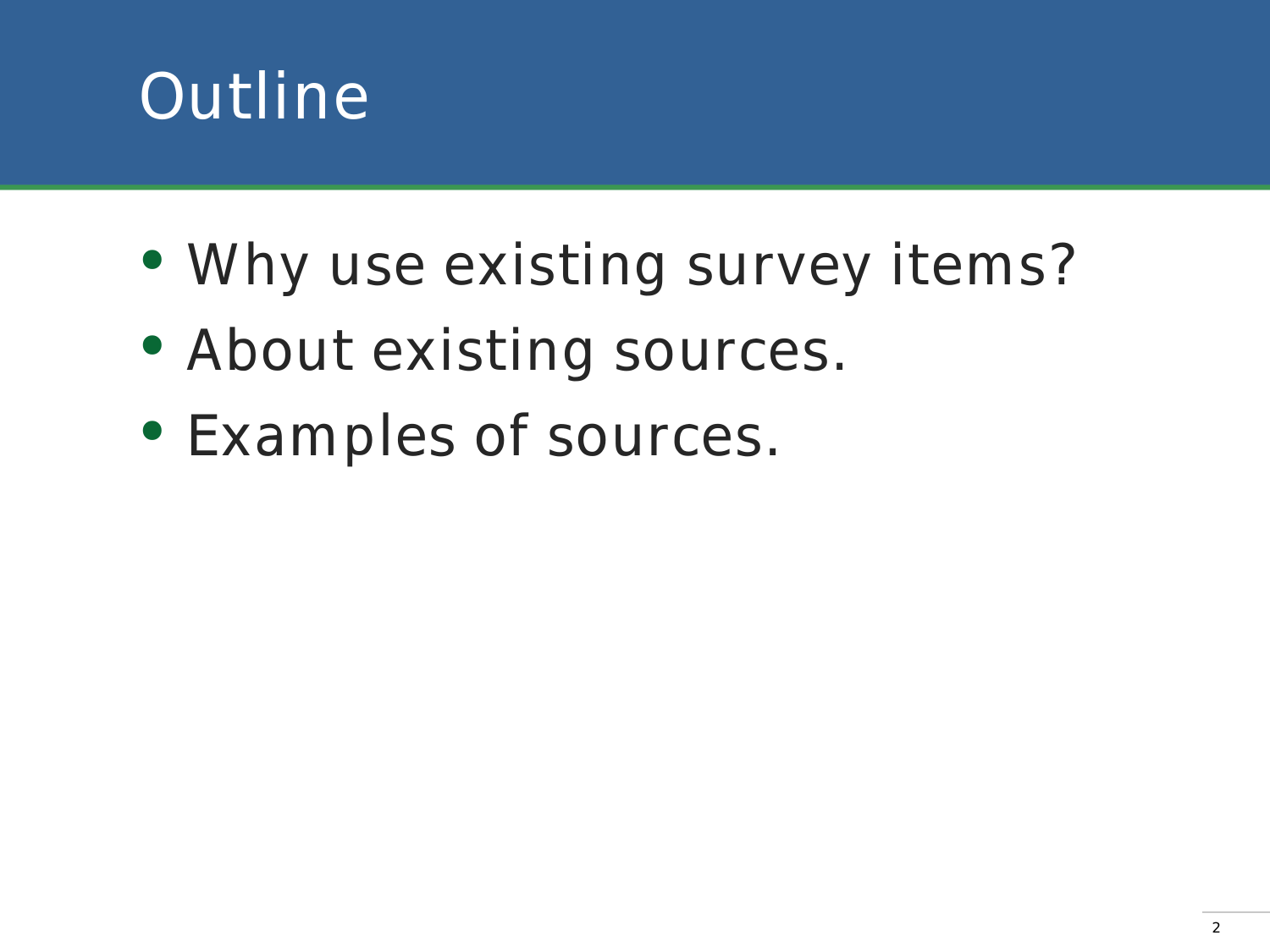

# Outline
Why use existing survey items?
About existing sources.
Examples of sources.

2